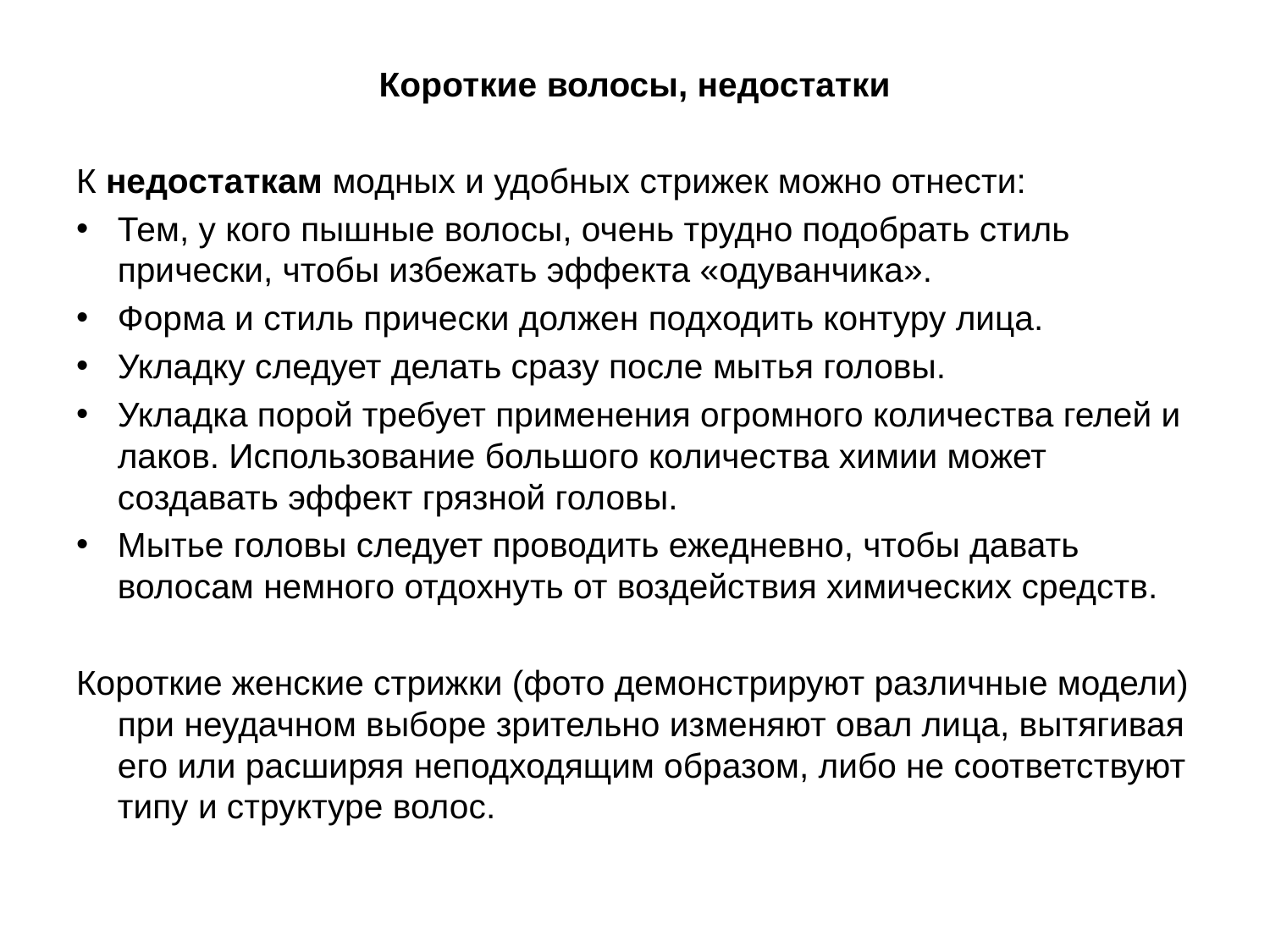

Короткие волосы, недостатки

К недостаткам модных и удобных стрижек можно отнести:
Тем, у кого пышные волосы, очень трудно подобрать стиль прически, чтобы избежать эффекта «одуванчика».
Форма и стиль прически должен подходить контуру лица.
Укладку следует делать сразу после мытья головы.
Укладка порой требует применения огромного количества гелей и лаков. Использование большого количества химии может создавать эффект грязной головы.
Мытье головы следует проводить ежедневно, чтобы давать волосам немного отдохнуть от воздействия химических средств.

Короткие женские стрижки (фото демонстрируют различные модели) при неудачном выборе зрительно изменяют овал лица, вытягивая его или расширяя неподходящим образом, либо не соответствуют типу и структуре волос.